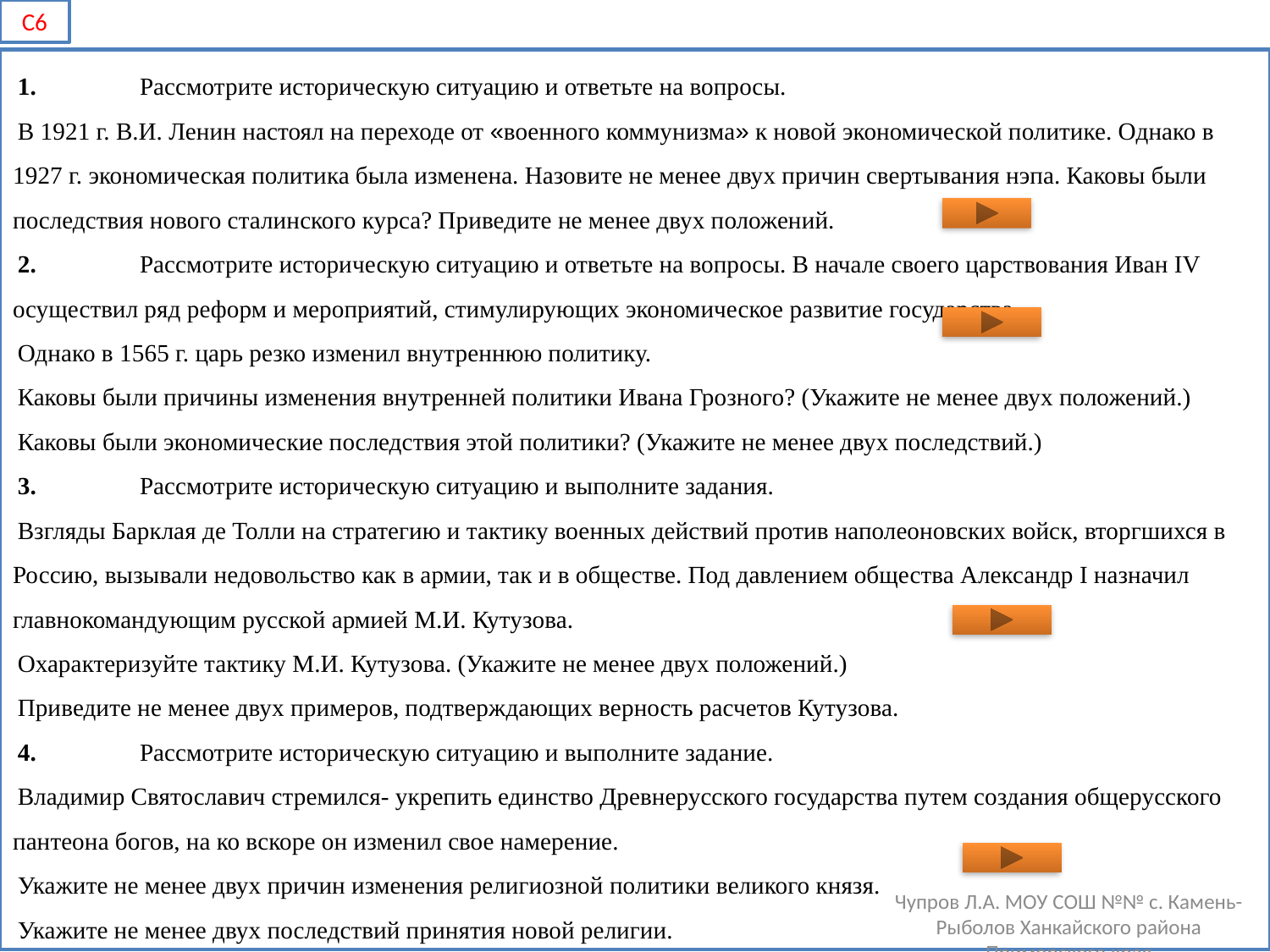

C6
1.	Рассмотрите историческую ситуацию и ответьте на вопросы.
В 1921 г. В.И. Ленин настоял на переходе от «военного коммунизма» к новой экономической политике. Однако в 1927 г. экономическая политика была изменена. Назовите не менее двух причин свертывания нэпа. Каковы были последствия нового сталинского курса? Приведите не менее двух положений.
2.	Рассмотрите историческую ситуацию и ответьте на вопросы. В начале своего царствования Иван IV осуществил ряд реформ и мероприятий, стимулирующих экономическое развитие государства.
Однако в 1565 г. царь резко изменил внутреннюю политику.
Каковы были причины изменения внутренней политики Ивана Грозного? (Укажите не менее двух положений.)
Каковы были экономические последствия этой политики? (Укажите не менее двух последствий.)
3.	Рассмотрите историческую ситуацию и выполните задания.
Взгляды Барклая де Толли на стратегию и тактику военных действий против наполеоновских войск, вторгшихся в Россию, вызывали недовольство как в армии, так и в обществе. Под давлением общества Александр I назначил главнокомандующим русской армией М.И. Кутузова.
Охарактеризуйте тактику М.И. Кутузова. (Укажите не менее двух положений.)
Приведите не менее двух примеров, подтверждающих верность расчетов Кутузова.
4.	Рассмотрите историческую ситуацию и выполните задание.
Владимир Святославич стремился- укрепить единство Древнерусского государства путем создания общерусского пантеона богов, на ко вскоре он изменил свое намерение.
Укажите не менее двух причин изменения религиозной политики великого князя.
Укажите не менее двух последствий принятия новой религии.

Чупров Л.А. МОУ СОШ №№ с. Камень-Рыболов Ханкайского района Приморского края